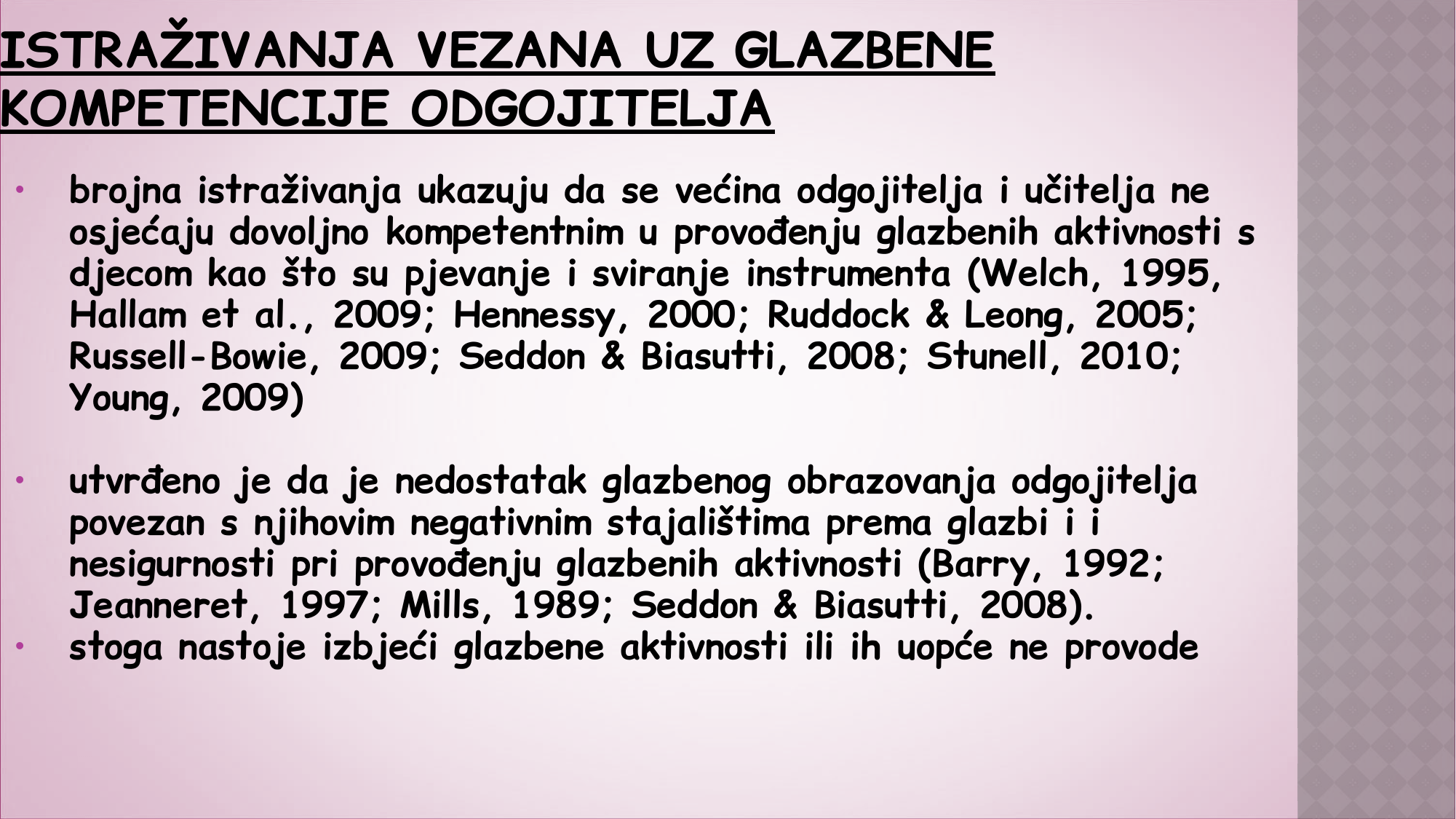

# istraživanja vezana uz glazbene kompetencije odgojitelja
brojna istraživanja ukazuju da se većina odgojitelja i učitelja ne osjećaju dovoljno kompetentnim u provođenju glazbenih aktivnosti s djecom kao što su pjevanje i sviranje instrumenta (Welch, 1995, Hallam et al., 2009; Hennessy, 2000; Ruddock & Leong, 2005; Russell-Bowie, 2009; Seddon & Biasutti, 2008; Stunell, 2010; Young, 2009)

utvrđeno je da je nedostatak glazbenog obrazovanja odgojitelja povezan s njihovim negativnim stajalištima prema glazbi i i nesigurnosti pri provođenju glazbenih aktivnosti (Barry, 1992; Jeanneret, 1997; Mills, 1989; Seddon & Biasutti, 2008).
stoga nastoje izbjeći glazbene aktivnosti ili ih uopće ne provode